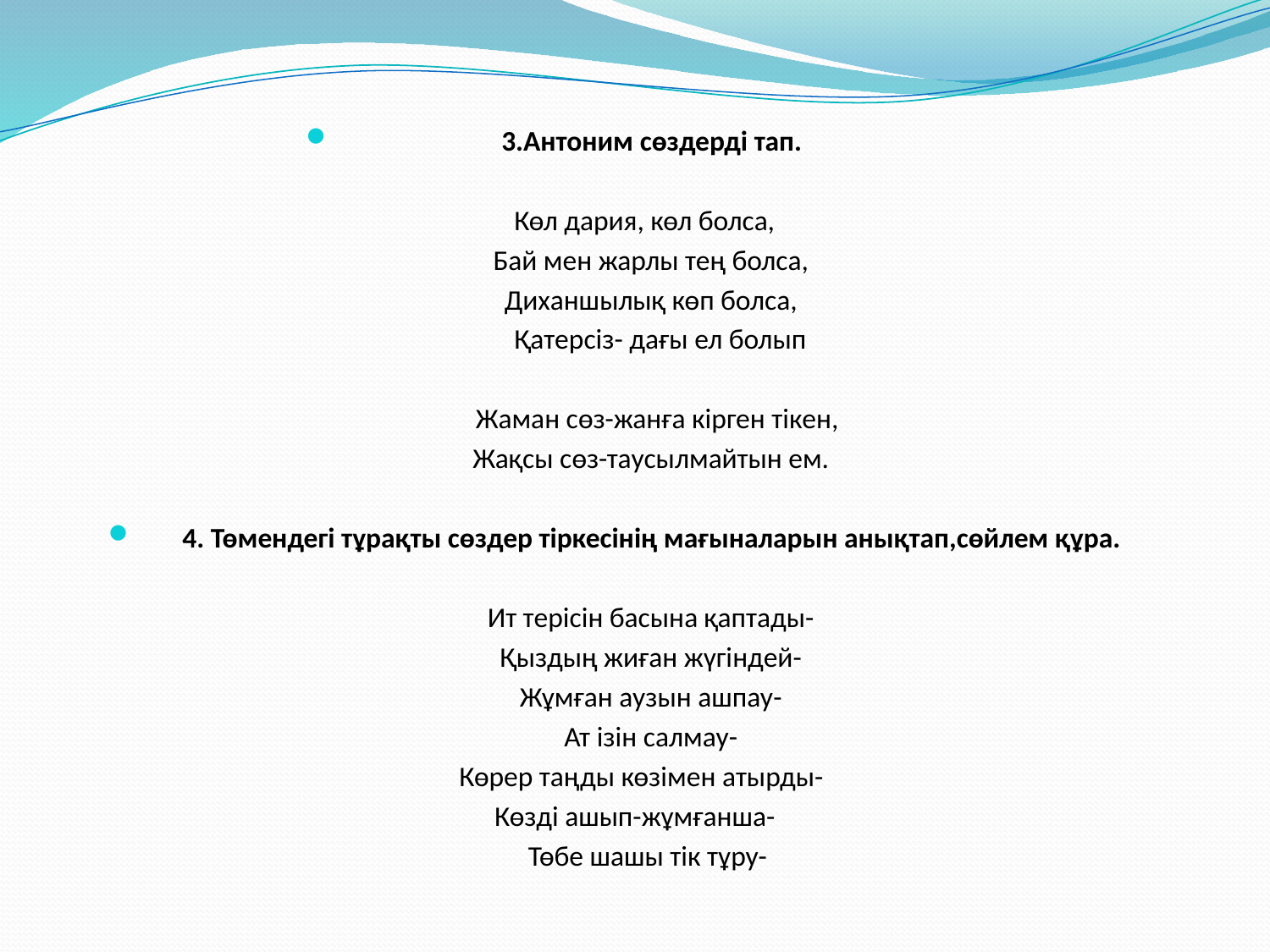

3.Антоним сөздерді тап.

   Көл дария, көл болса,
     Бай мен жарлы тең болса,
     Диханшылық көп болса,
        Қатерсіз- дағы ел болып

       Жаман сөз-жанға кірген тікен,
     Жақсы сөз-таусылмайтын ем.

4. Төмендегі тұрақты сөздер тіркесінің мағыналарын анықтап,сөйлем құра.

     Ит терісін басына қаптады-
     Қыздың жиған жүгіндей-
     Жұмған аузын ашпау-
     Ат ізін салмау-
  Көрер таңды көзімен атырды-
Көзді ашып-жұмғанша-
    Төбе шашы тік тұру-